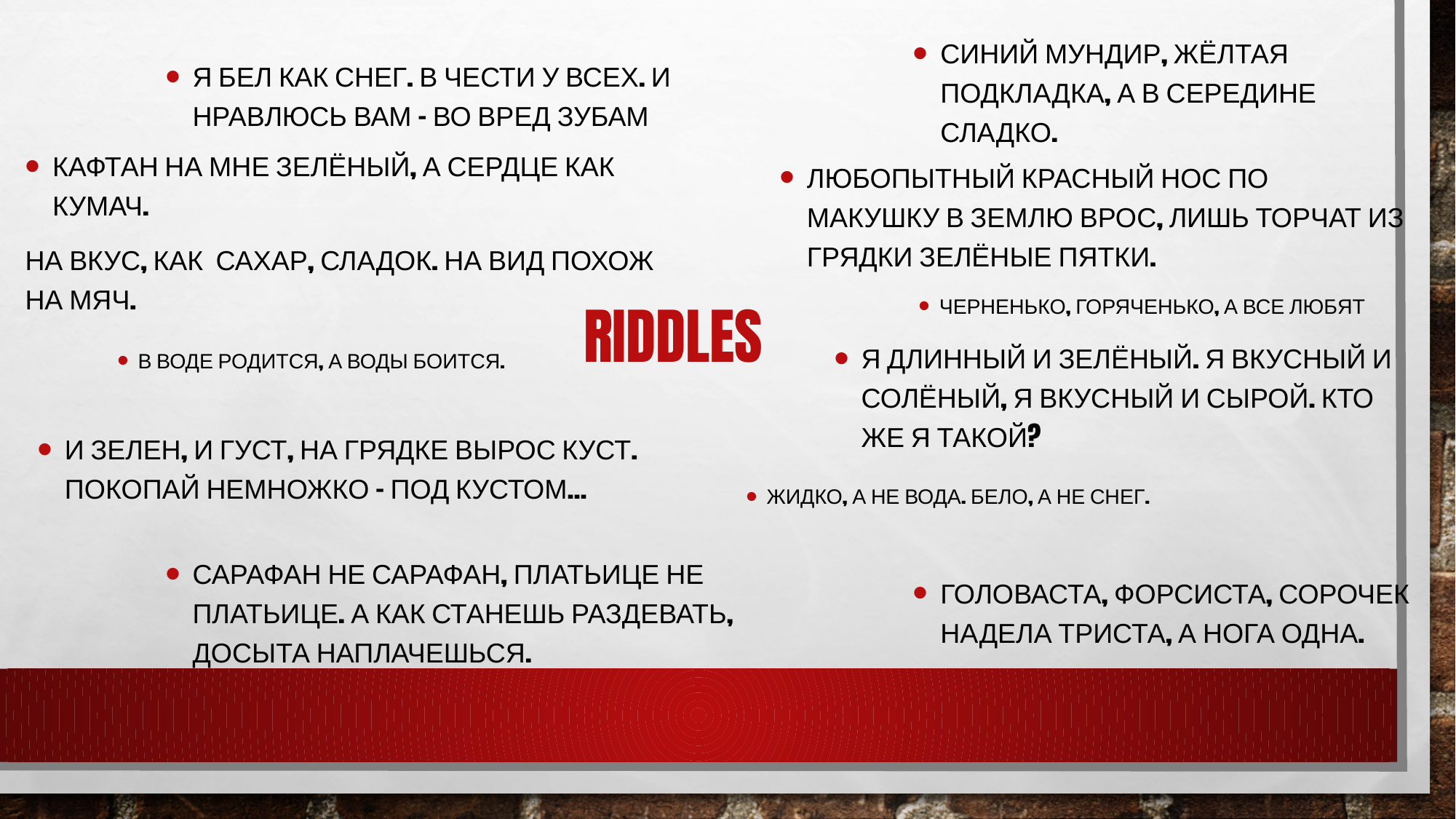

Я бел как снег. В чести у всех. И нравлюсь вам – во вред зубам
Синий мундир, жёлтая подкладка, а в середине сладко.
Любопытный красный нос по макушку в землю врос, Лишь торчат из грядки зелёные пятки.
Кафтан на мне зелёный, а сердце как кумач.
На вкус, как  сахар, сладок. На вид похож на мяч.
# Riddles
Черненько, горяченько, а все любят
В воде родится, а воды боится.
Я длинный и зелёный. Я вкусный и солёный, я вкусный и сырой. Кто же я такой?
И зелен, и густ, на грядке вырос куст. Покопай немножко – под кустом…
Жидко, а не вода. Бело, а не снег.
Сарафан не сарафан, платьице не платьице. А как станешь раздевать, досыта наплачешься.
Головаста, форсиста, сорочек надела триста, а нога одна.